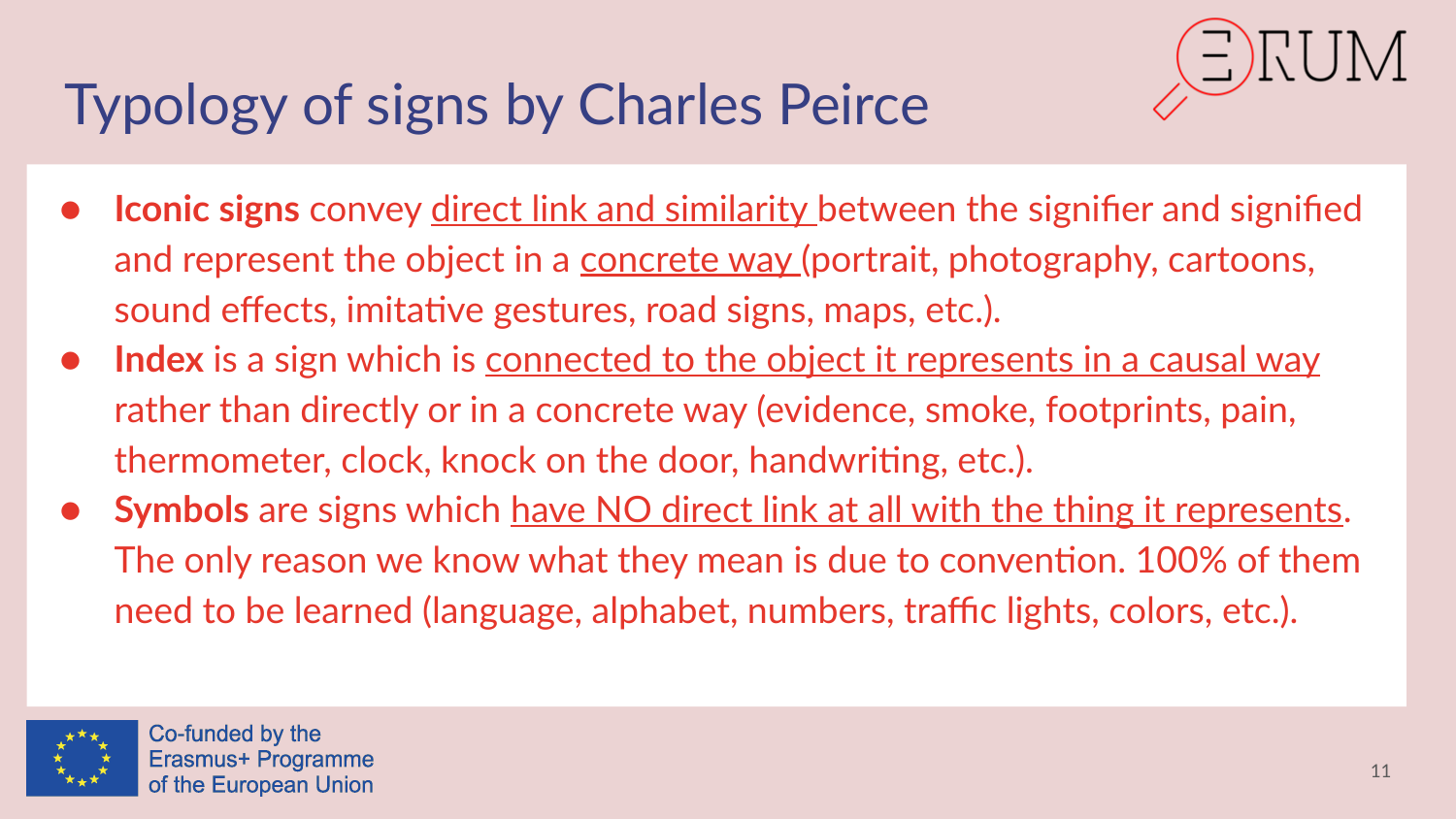

# Typology of signs by Charles Peirce
Iconic signs convey direct link and similarity between the signifier and signified and represent the object in a concrete way (portrait, photography, cartoons, sound effects, imitative gestures, road signs, maps, etc.).
Index is a sign which is connected to the object it represents in a causal way rather than directly or in a concrete way (evidence, smoke, footprints, pain, thermometer, clock, knock on the door, handwriting, etc.).
Symbols are signs which have NO direct link at all with the thing it represents. The only reason we know what they mean is due to convention. 100% of them need to be learned (language, alphabet, numbers, traffic lights, colors, etc.).
11